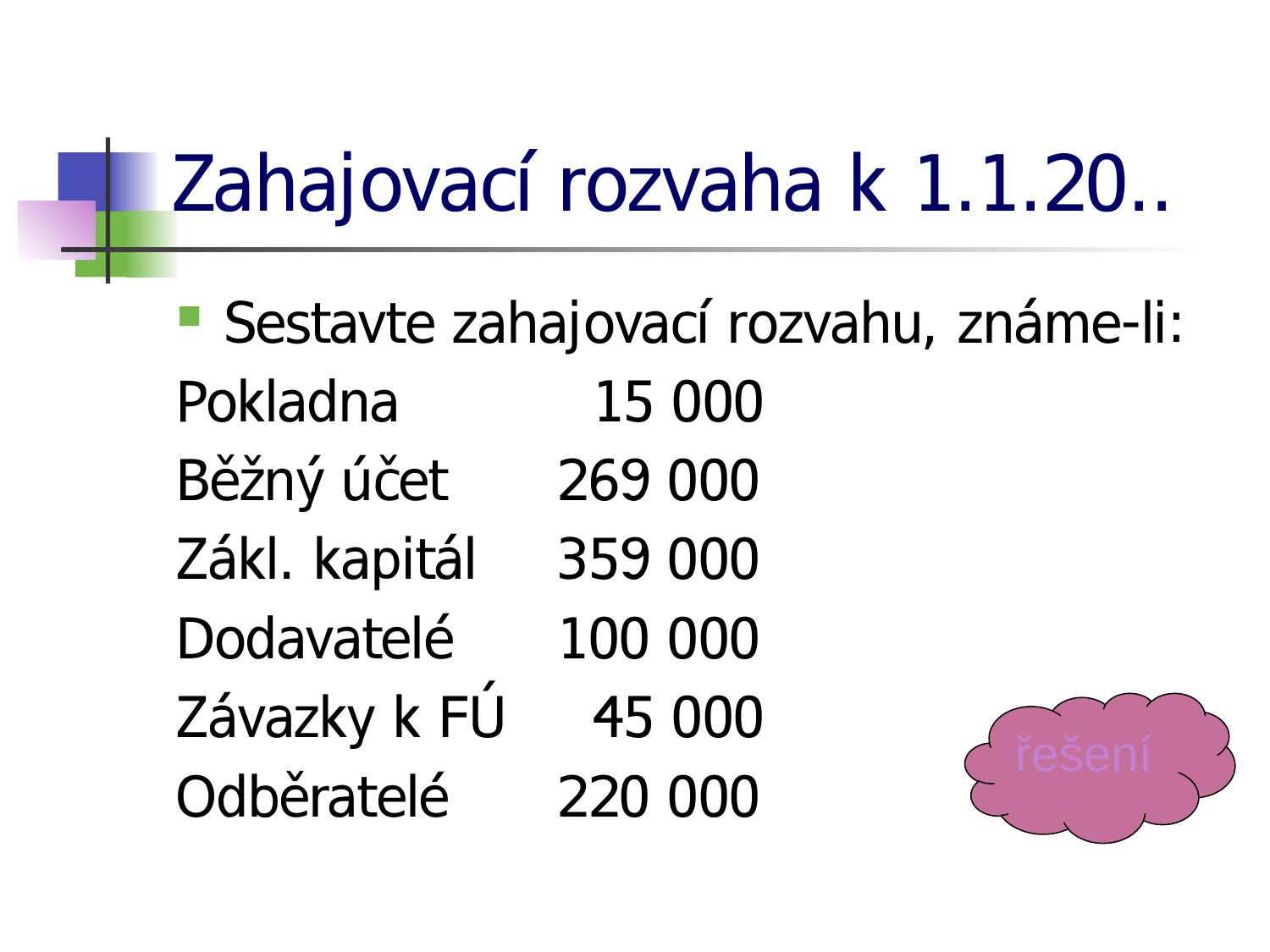

# Zahajovací rozvaha k 1.1.20..
Sestavte zahajovací rozvahu, známe-li:
Pokladna 		  15 000
Běžný účet	269 000
Zákl. kapitál	359 000
Dodavatelé	100 000
Závazky k FÚ	  45 000
Odběratelé	220 000

řešení